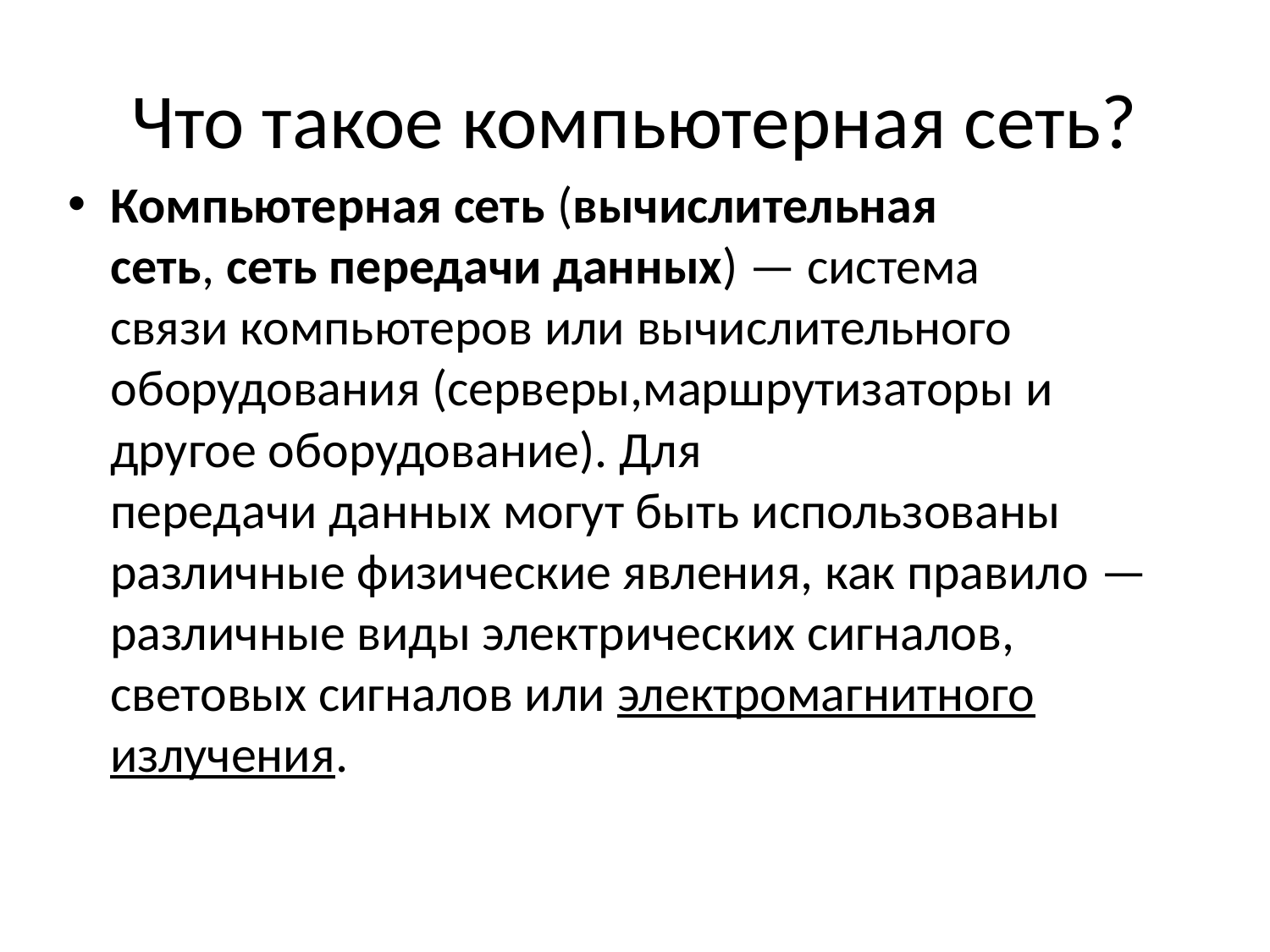

# Что такое компьютерная сеть?
Компьютерная сеть (вычислительная сеть, сеть передачи данных) — система связи компьютеров или вычислительного оборудования (серверы,маршрутизаторы и другое оборудование). Для передачи данных могут быть использованы различные физические явления, как правило — различные виды электрических сигналов, световых сигналов или электромагнитного излучения.